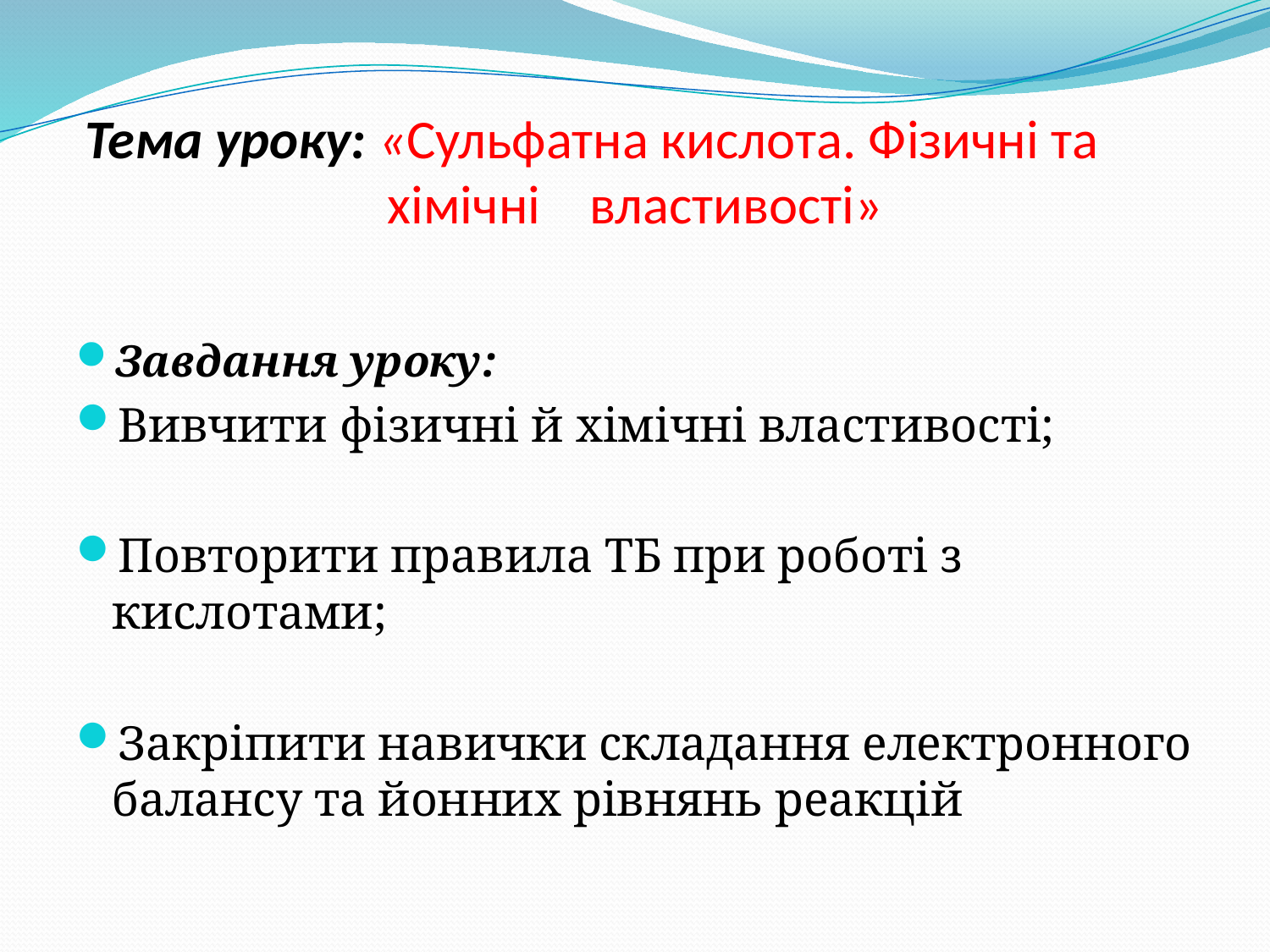

# Тема уроку: «Сульфатна кислота. Фізичні та        хімічні    властивості»

Завдання уроку:
Вивчити фізичні й хімічні властивості;

Повторити правила ТБ при роботі з кислотами;

Закріпити навички складання електронного балансу та йонних рівнянь реакцій